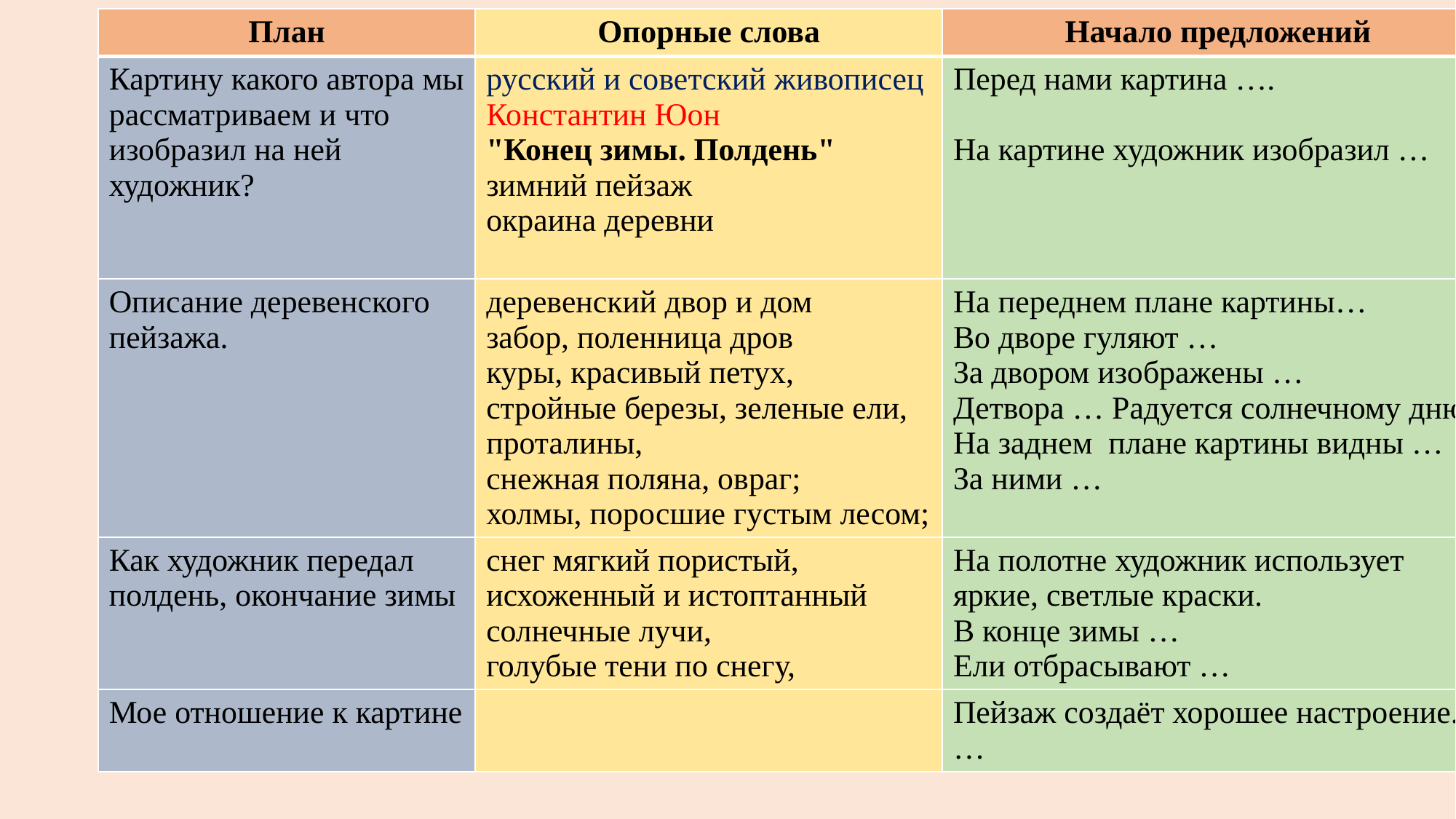

| План | Опорные слова | Начало предложений |
| --- | --- | --- |
| Картину какого автора мы рассматриваем и что изобразил на ней художник? | русский и советский живописец Константин Юон "Конец зимы. Полдень" зимний пейзаж окраина деревни | Перед нами картина …. На картине художник изобразил … |
| Описание деревенского пейзажа. | деревенский двор и дом забор, поленница дров куры, красивый петух, стройные березы, зеленые ели, проталины, снежная поляна, овраг; холмы, поросшие густым лесом; | На переднем плане картины… Во дворе гуляют … За двором изображены … Детвора … Радуется солнечному дню. На заднем плане картины видны … За ними … |
| Как художник передал полдень, окончание зимы | снег мягкий пористый, исхоженный и истоптанный солнечные лучи, голубые тени по снегу, | На полотне художник использует яркие, светлые краски. В конце зимы … Ели отбрасывают … |
| Мое отношение к картине |  | Пейзаж создаёт хорошее настроение. … |